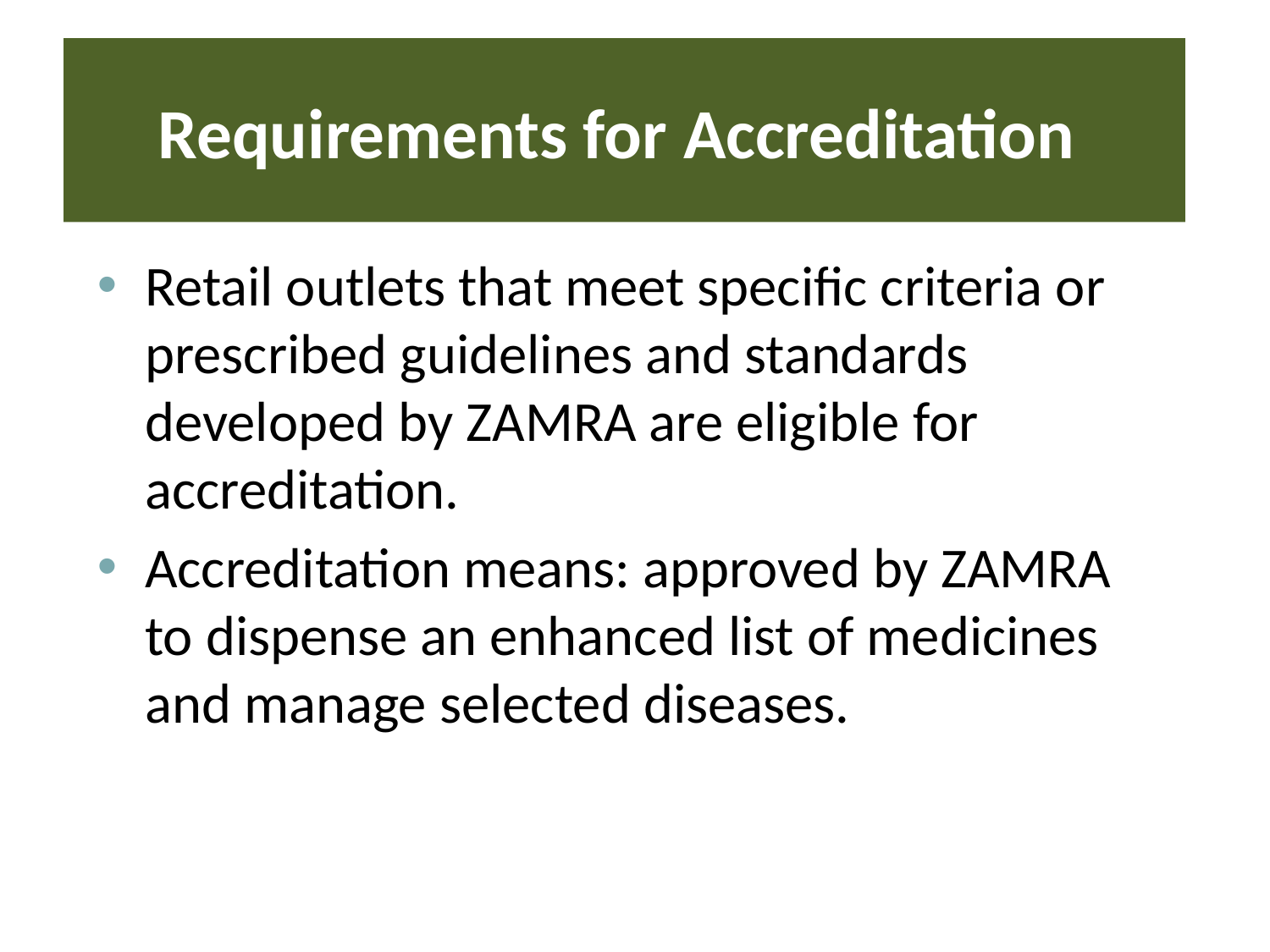

# Requirements for Accreditation
Retail outlets that meet specific criteria or prescribed guidelines and standards developed by ZAMRA are eligible for accreditation.
Accreditation means: approved by ZAMRA to dispense an enhanced list of medicines and manage selected diseases.